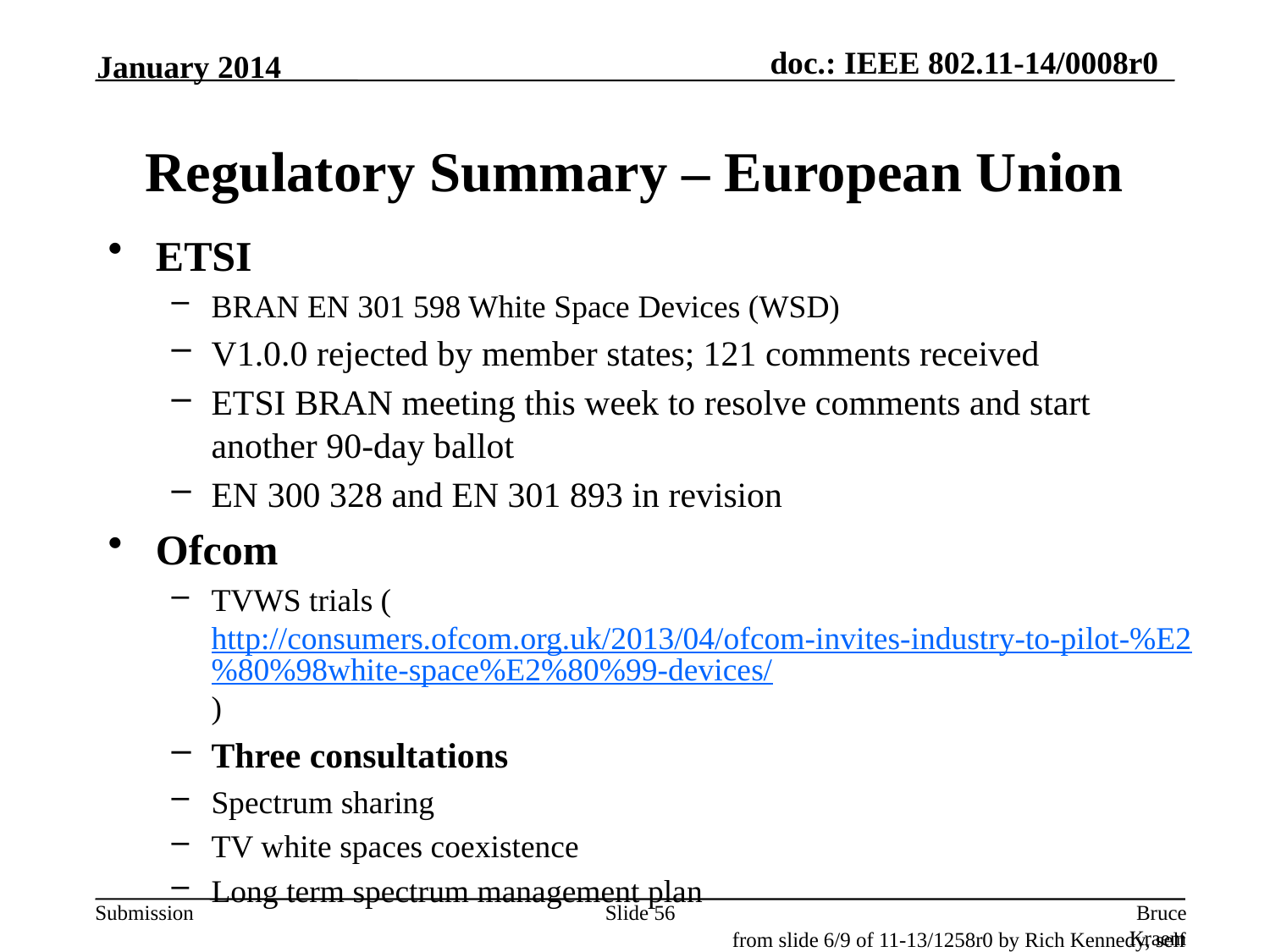

January 2014
# Regulatory Summary – European Union
ETSI
BRAN EN 301 598 White Space Devices (WSD)
V1.0.0 rejected by member states; 121 comments received
ETSI BRAN meeting this week to resolve comments and start another 90-day ballot
EN 300 328 and EN 301 893 in revision
Ofcom
TVWS trials (http://consumers.ofcom.org.uk/2013/04/ofcom-invites-industry-to-pilot-%E2%80%98white-space%E2%80%99-devices/)
Three consultations
Spectrum sharing
TV white spaces coexistence
Long term spectrum management plan
Slide 56
Bruce Kraemer, Marvell
from slide 6/9 of 11-13/1258r0 by Rich Kennedy, self